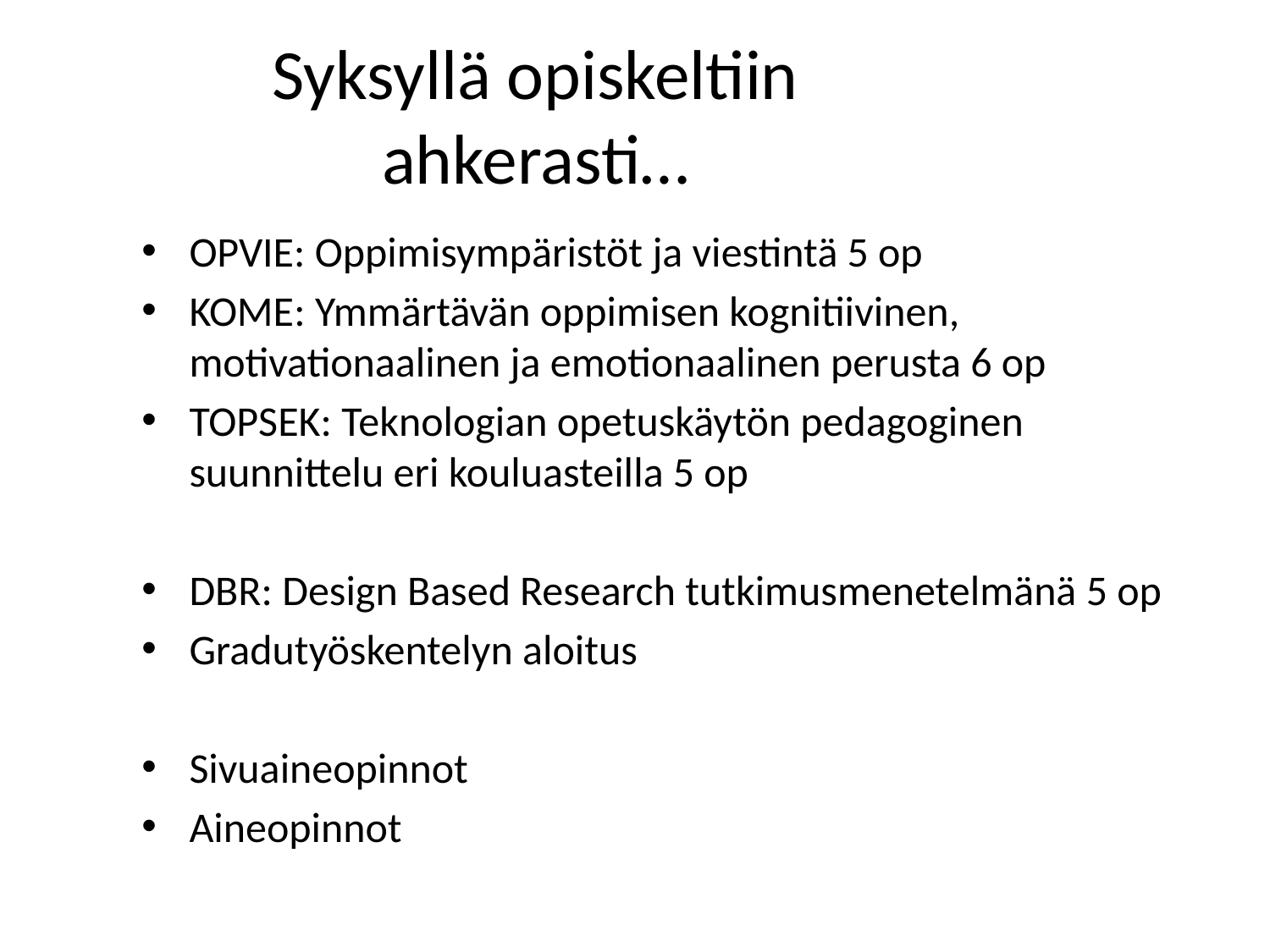

# Syksyllä opiskeltiin ahkerasti…
OPVIE: Oppimisympäristöt ja viestintä 5 op
KOME: Ymmärtävän oppimisen kognitiivinen, motivationaalinen ja emotionaalinen perusta 6 op
TOPSEK: Teknologian opetuskäytön pedagoginen suunnittelu eri kouluasteilla 5 op

DBR: Design Based Research tutkimusmenetelmänä 5 op
Gradutyöskentelyn aloitus

Sivuaineopinnot
Aineopinnot